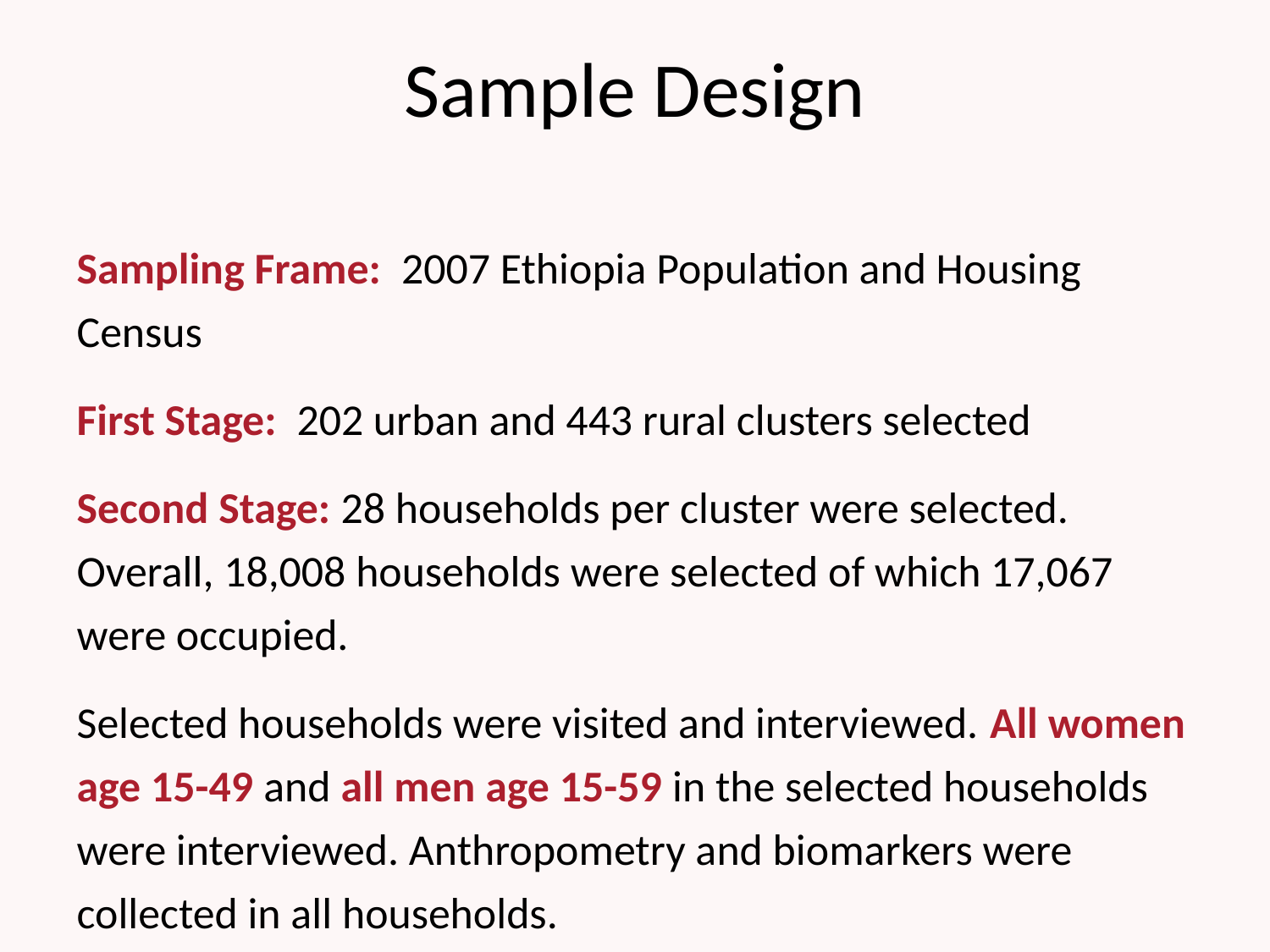

# Sample Design
Sampling Frame:  2007 Ethiopia Population and Housing Census
First Stage:  202 urban and 443 rural clusters selected
Second Stage: 28 households per cluster were selected. Overall, 18,008 households were selected of which 17,067 were occupied.
Selected households were visited and interviewed. All women age 15-49 and all men age 15-59 in the selected households were interviewed. Anthropometry and biomarkers were collected in all households.